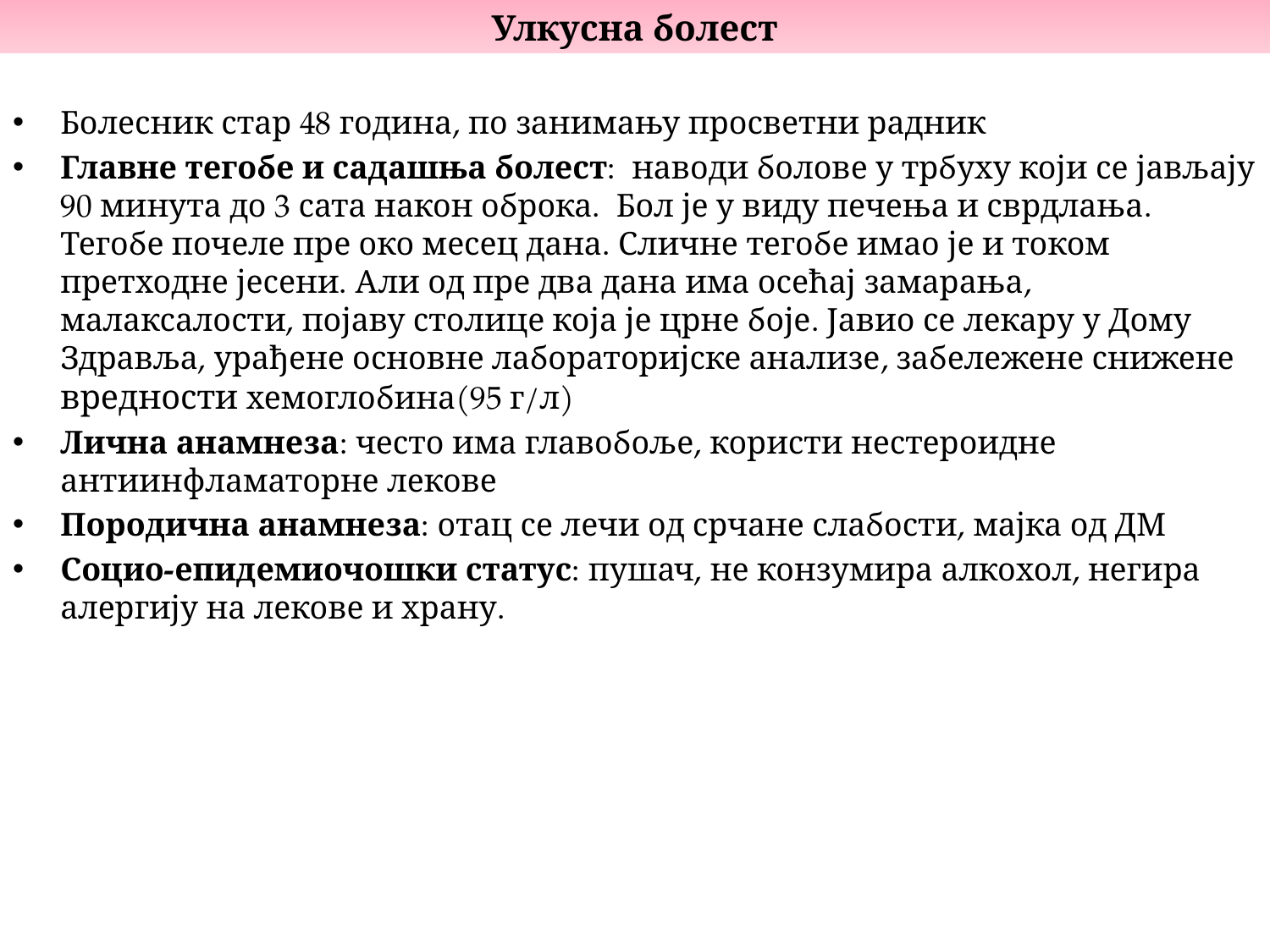

Улкусна болест
Болесник стар 48 година, по занимању просветни радник
Главне тегобе и садашња болест:  наводи болове у трбуху који се јављају 90 минута до 3 сата након оброка.  Бол је у виду печења и сврдлања. Тегобе почеле пре око месец дана. Сличне тегобе имао је и током претходне јесени. Али од пре два дана има осећај замарања, малаксалости, појаву столице која је црне боје. Јавио се лекару у Дому Здравља, урађене основне лабораторијске анализе, забележене снижене вредности хемоглобина(95 г/л)
Лична анамнеза: често има главобоље, користи нестероидне антиинфламаторне лекове
Породична анамнеза: отац се лечи од срчане слабости, мајка од ДМ
Социо-епидемиочошки статус: пушач, не конзумира алкохол, негира алергију на лекове и храну.